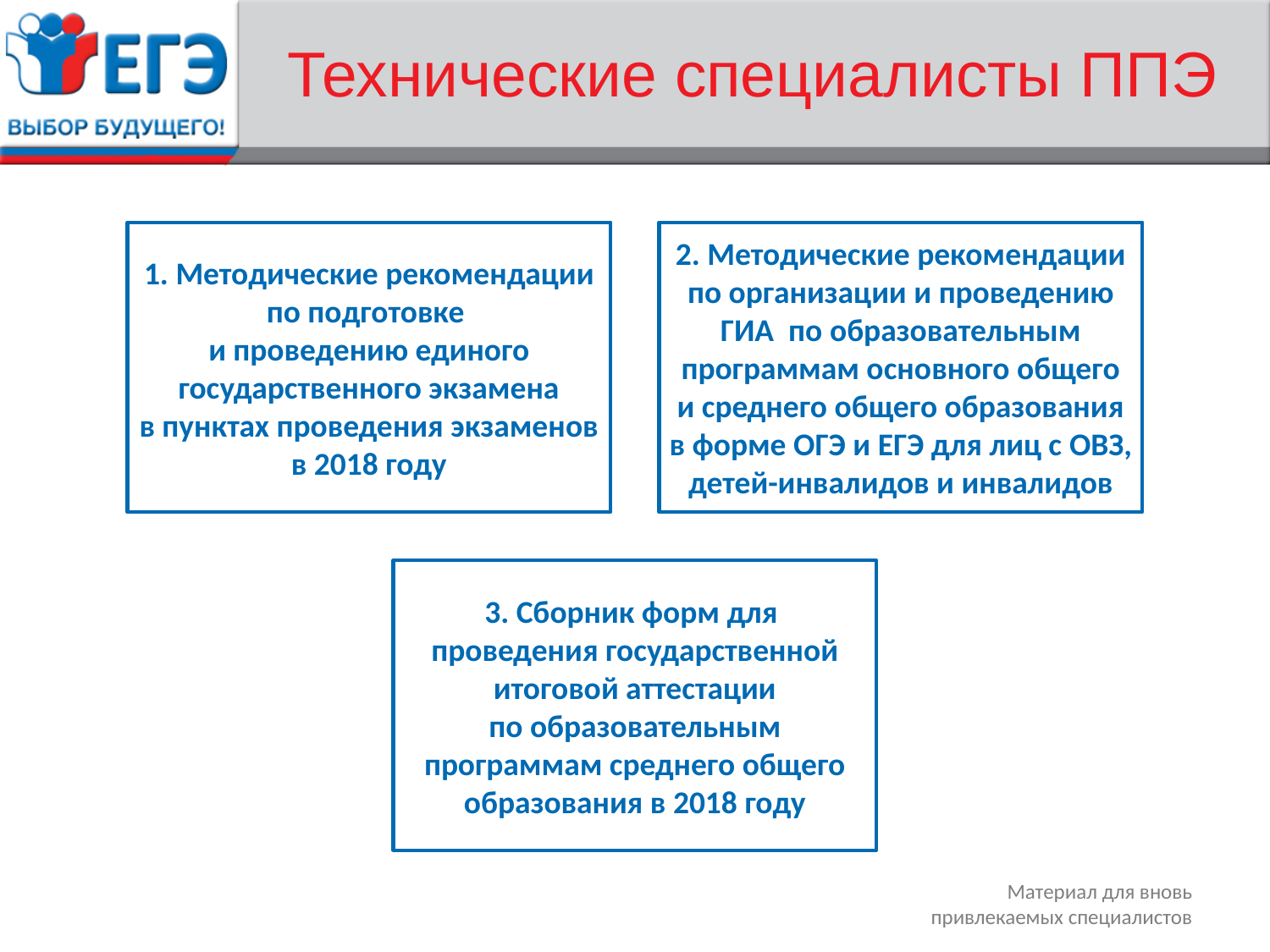

# Технические специалисты ППЭ
1. Методические рекомендации по подготовке
и проведению единого государственного экзамена в пунктах проведения экзаменов в 2018 году
2. Методические рекомендации
по организации и проведению ГИА  по образовательным программам основного общего и среднего общего образования в форме ОГЭ и ЕГЭ для лиц с ОВЗ, детей-инвалидов и инвалидов
3. Сборник форм для  проведения государственной итоговой аттестации по образовательным программам среднего общего образования в 2018 году